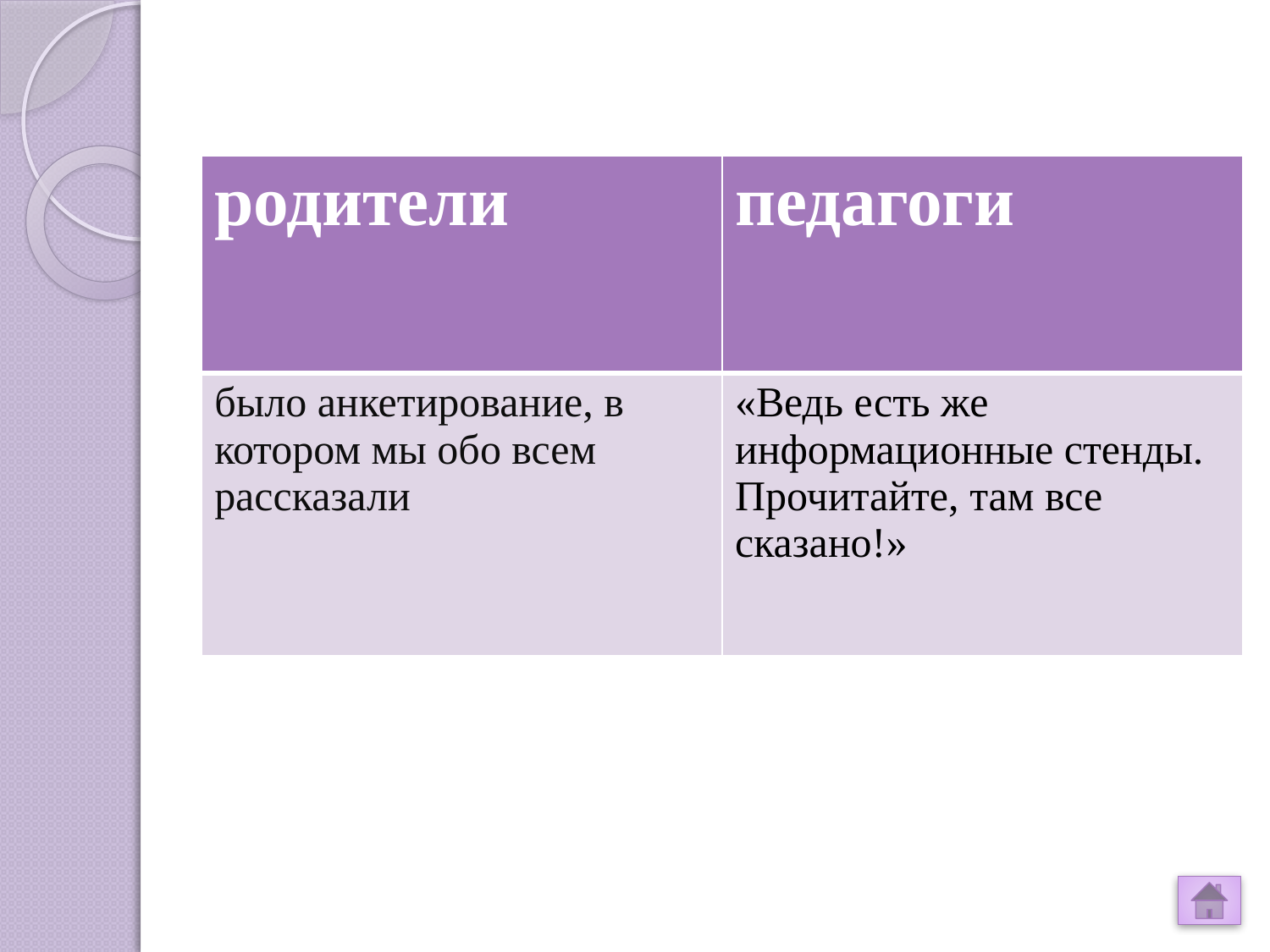

#
| родители | педагоги |
| --- | --- |
| было анкетирование, в котором мы обо всем рассказали | «Ведь есть же информационные стенды. Прочитайте, там все сказано!» |